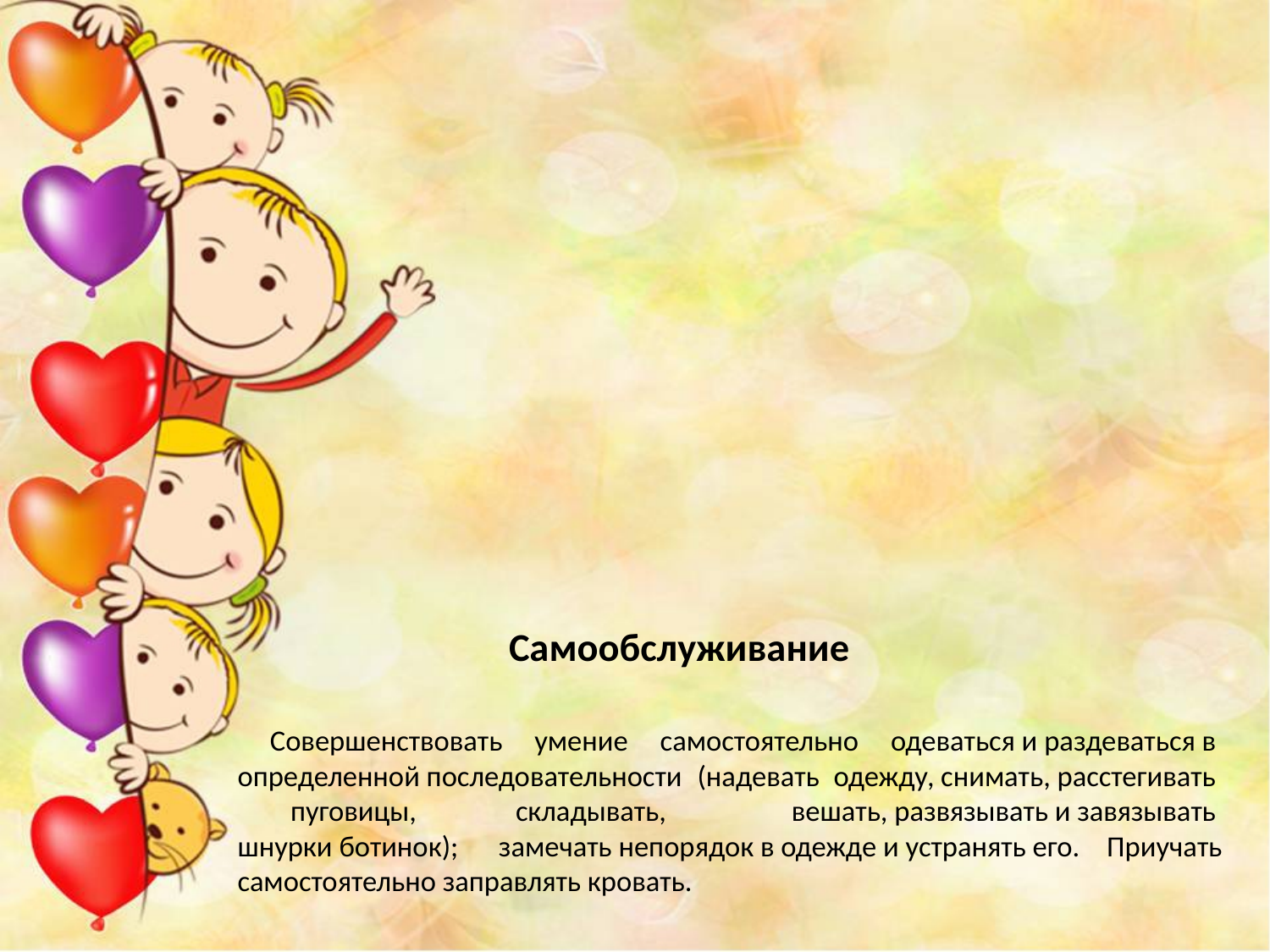

# Самообслуживание
 Совершенствовать умение самостоятельно одеваться и раздеваться в  определенной последовательности  (надевать  одежду, снимать, расстегивать      пуговицы,        складывать,          вешать, развязывать и завязывать  шнурки ботинок);   замечать непорядок в одежде и устранять его. Приучать самостоятельно заправлять кровать.